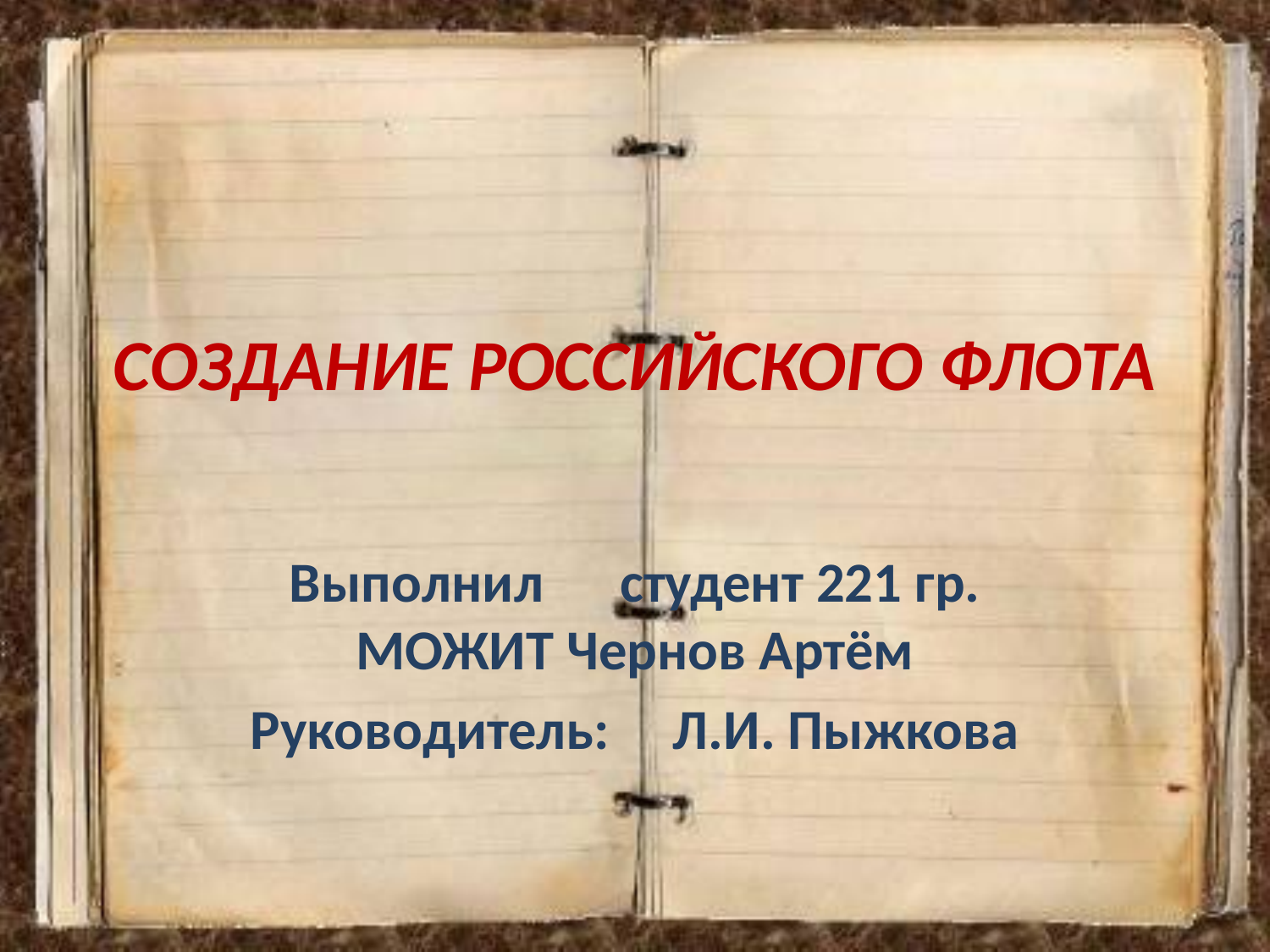

# СОЗДАНИЕ РОССИЙСКОГО ФЛОТА
Выполнил      студент 221 гр. МОЖИТ Чернов Артём
Руководитель:     Л.И. Пыжкова